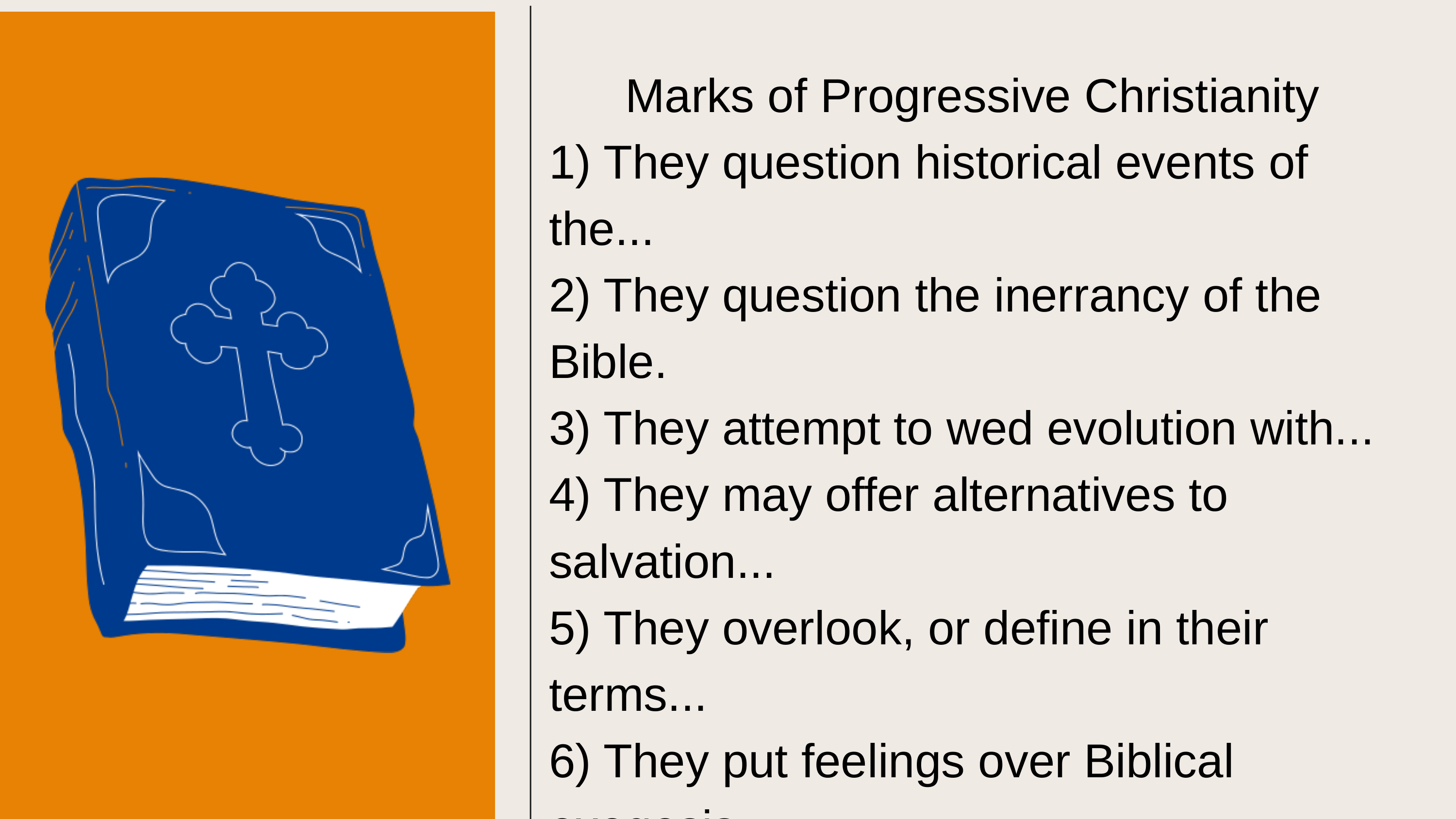

Marks of Progressive Christianity
1) They question historical events of the...
2) They question the inerrancy of the Bible.
3) They attempt to wed evolution with...
4) They may offer alternatives to salvation...
5) They overlook, or define in their terms...
6) They put feelings over Biblical exegesis.
7) They may promote social justive over...
8) They redefine Biblical terminology...
9) They look down on those who challenge...